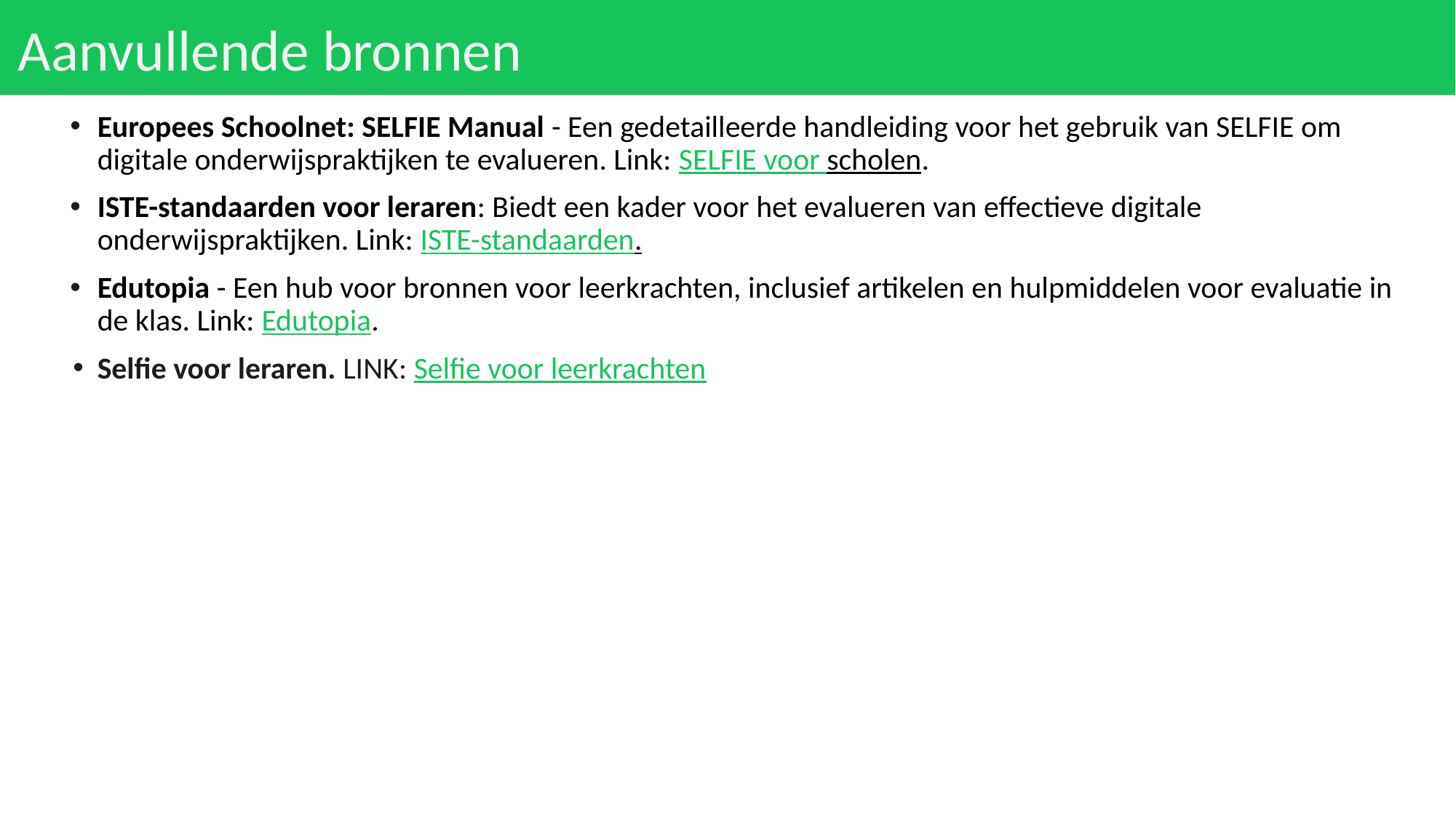

# Aanvullende bronnen
Europees Schoolnet: SELFIE Manual - Een gedetailleerde handleiding voor het gebruik van SELFIE om digitale onderwijspraktijken te evalueren. Link: SELFIE voor scholen.
ISTE-standaarden voor leraren: Biedt een kader voor het evalueren van effectieve digitale onderwijspraktijken. Link: ISTE-standaarden.
Edutopia - Een hub voor bronnen voor leerkrachten, inclusief artikelen en hulpmiddelen voor evaluatie in de klas. Link: Edutopia.
Selfie voor leraren. LINK: Selfie voor leerkrachten